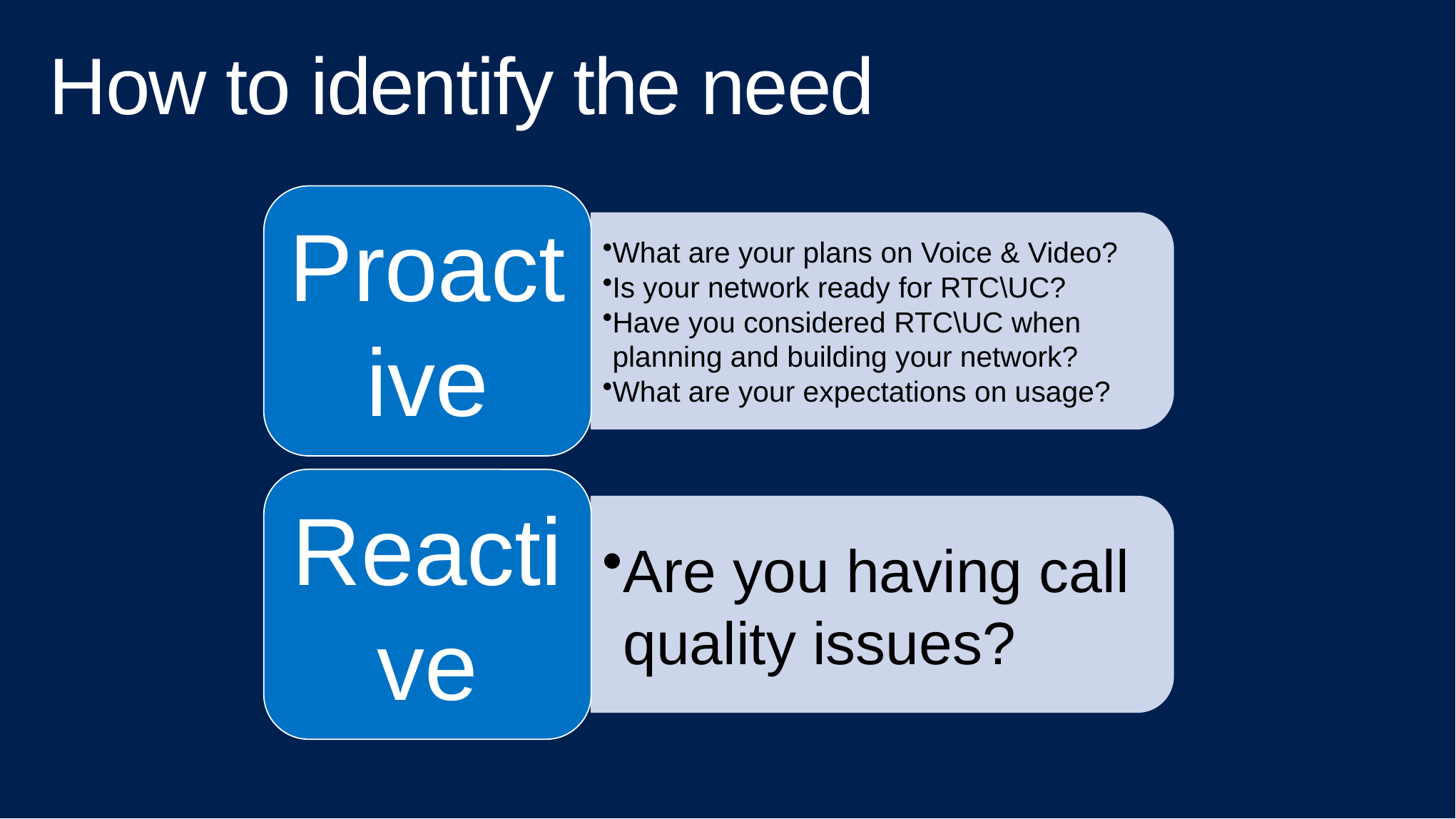

# How to identify the need
Proactive
What are your plans on Voice & Video?
Are you having call quality issues?
Is your network ready for RTC\UC?
Have you considered RTC\UC when planning and building your network?
What are your expectations on usage?